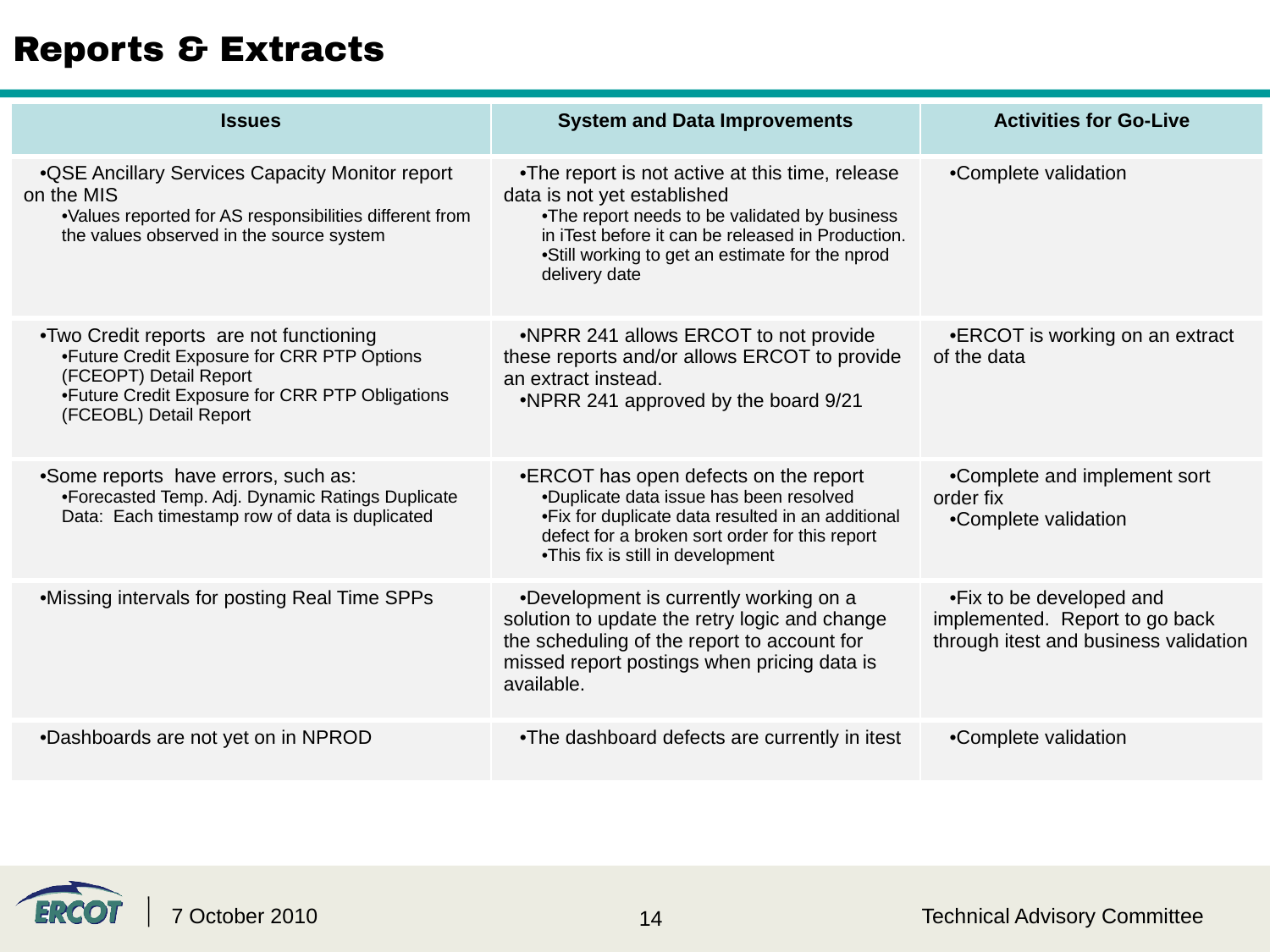

# Reports & Extracts
| Issues | System and Data Improvements | Activities for Go-Live |
| --- | --- | --- |
| QSE Ancillary Services Capacity Monitor report on the MIS Values reported for AS responsibilities different from the values observed in the source system | The report is not active at this time, release data is not yet established The report needs to be validated by business in iTest before it can be released in Production. Still working to get an estimate for the nprod delivery date | Complete validation |
| Two Credit reports are not functioning Future Credit Exposure for CRR PTP Options (FCEOPT) Detail Report Future Credit Exposure for CRR PTP Obligations (FCEOBL) Detail Report | NPRR 241 allows ERCOT to not provide these reports and/or allows ERCOT to provide an extract instead. NPRR 241 approved by the board 9/21 | ERCOT is working on an extract of the data |
| Some reports have errors, such as: Forecasted Temp. Adj. Dynamic Ratings Duplicate Data: Each timestamp row of data is duplicated | ERCOT has open defects on the report Duplicate data issue has been resolved Fix for duplicate data resulted in an additional defect for a broken sort order for this report This fix is still in development | Complete and implement sort order fix Complete validation |
| Missing intervals for posting Real Time SPPs | Development is currently working on a solution to update the retry logic and change the scheduling of the report to account for missed report postings when pricing data is available. | Fix to be developed and implemented.  Report to go back through itest and business validation |
| Dashboards are not yet on in NPROD | The dashboard defects are currently in itest | Complete validation |
7 October 2010
Technical Advisory Committee